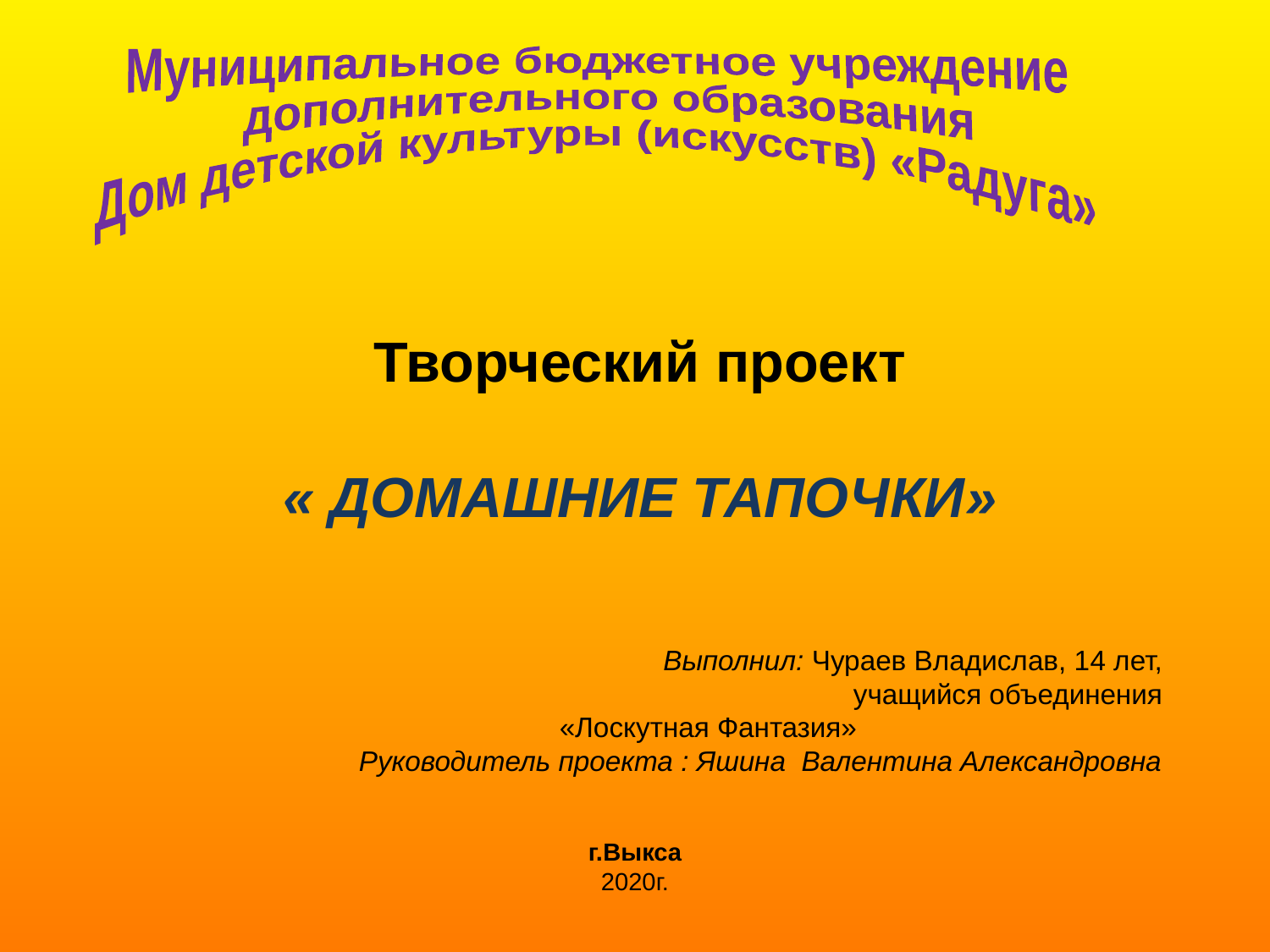

Муниципальное бюджетное учреждение
 дополнительного образования
Дом детской культуры (искусств) «Радуга»

Творческий проект

« ДОМАШНИЕ ТАПОЧКИ»

Выполнил: Чураев Владислав, 14 лет,
 учащийся объединения
                                                         «Лоскутная Фантазия»                                           Руководитель проекта : Яшина  Валентина Александровна

г.Выкса
2020г.